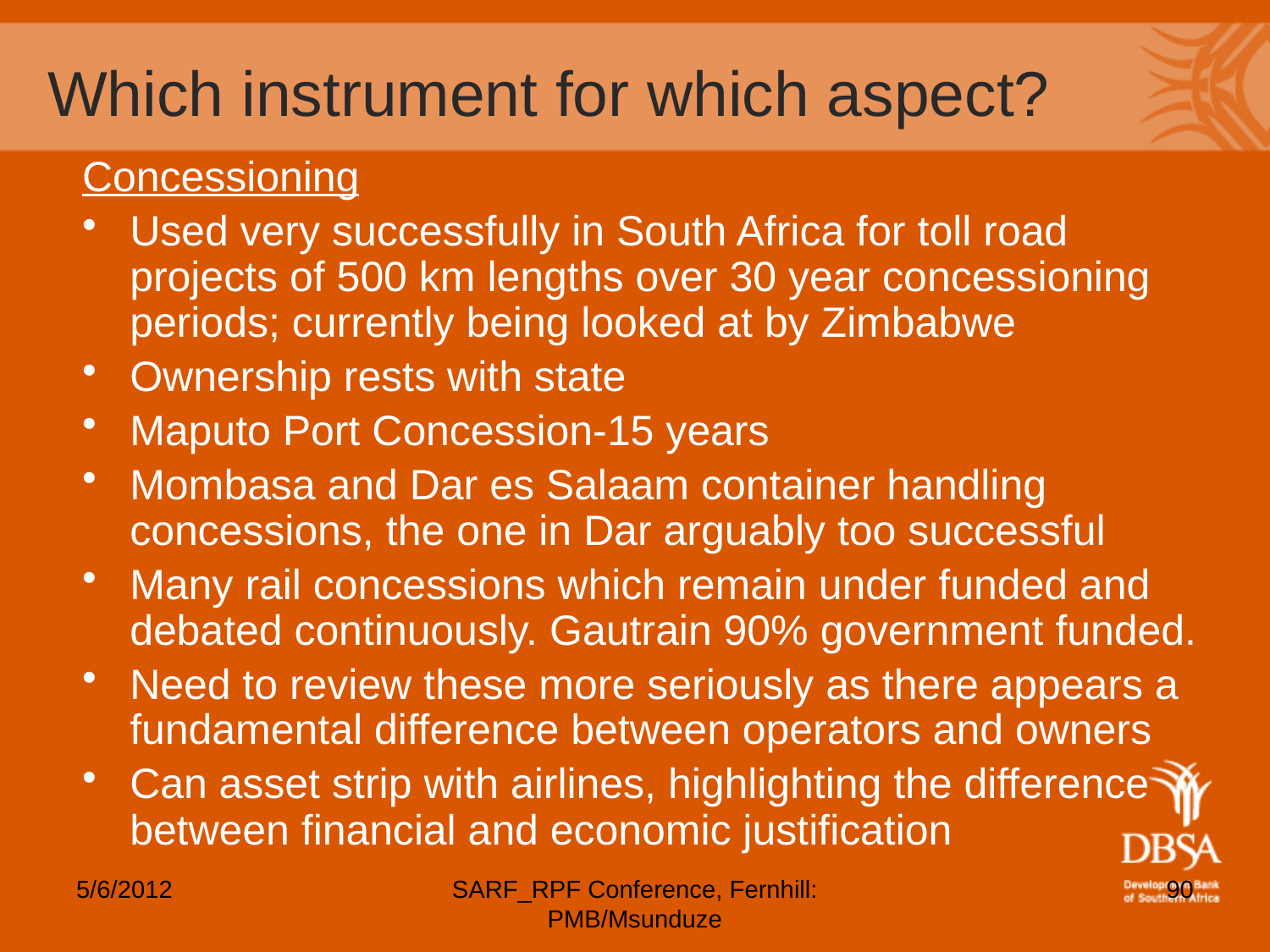

# Which instrument for which aspect?
Concessioning
Used very successfully in South Africa for toll road projects of 500 km lengths over 30 year concessioning periods; currently being looked at by Zimbabwe
Ownership rests with state
Maputo Port Concession-15 years
Mombasa and Dar es Salaam container handling concessions, the one in Dar arguably too successful
Many rail concessions which remain under funded and debated continuously. Gautrain 90% government funded.
Need to review these more seriously as there appears a fundamental difference between operators and owners
Can asset strip with airlines, highlighting the difference between financial and economic justification
5/6/2012
SARF_RPF Conference, Fernhill: PMB/Msunduze
90